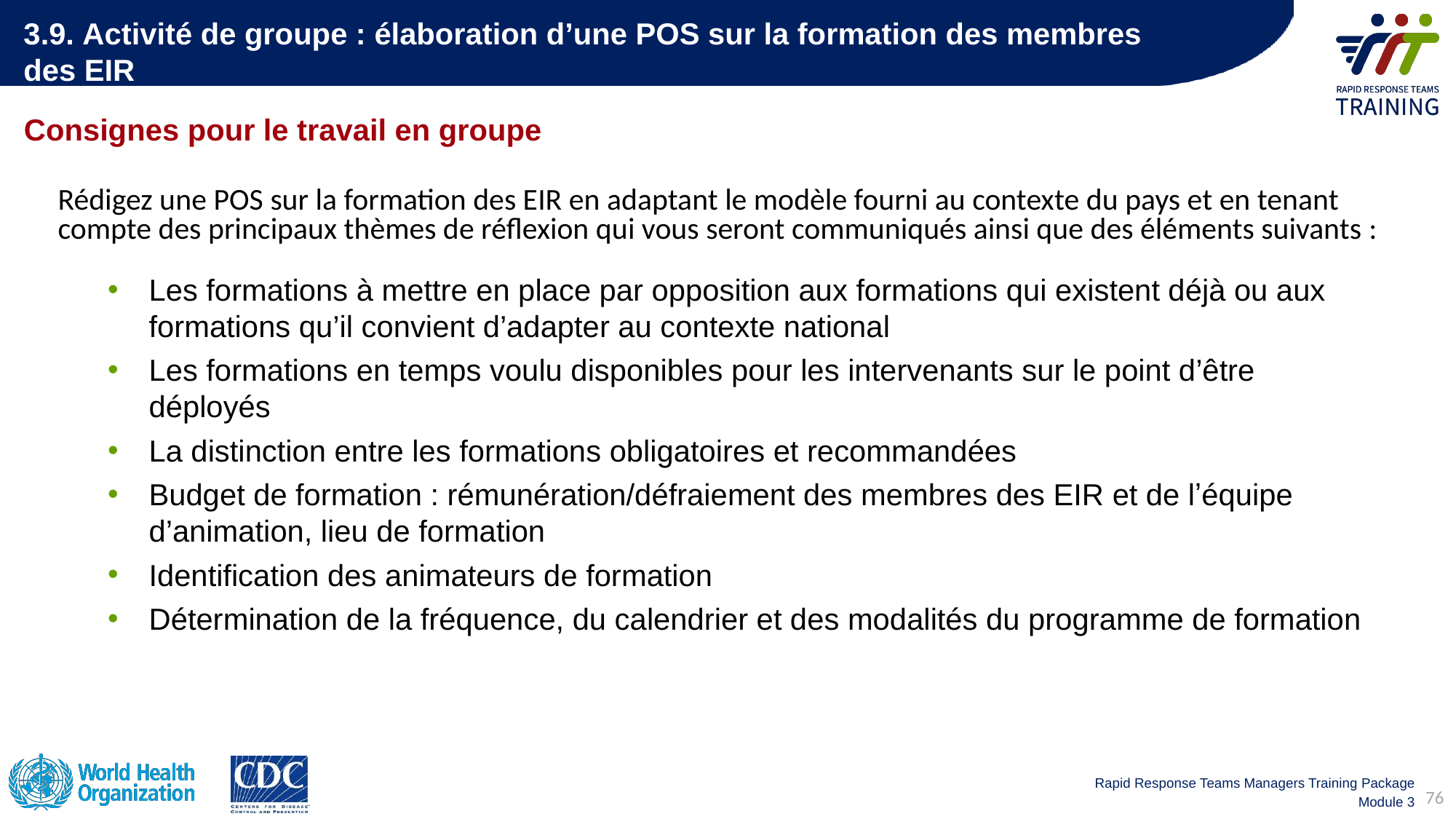

3.9. Activité de groupe : élaboration d’une POS sur la formation des membres des EIR
# Consignes pour le travail en groupe
Rédigez une POS sur la formation des EIR en adaptant le modèle fourni au contexte du pays et en tenant compte des principaux thèmes de réflexion qui vous seront communiqués ainsi que des éléments suivants :
Les formations à mettre en place par opposition aux formations qui existent déjà ou aux formations qu’il convient d’adapter au contexte national
Les formations en temps voulu disponibles pour les intervenants sur le point d’être déployés
La distinction entre les formations obligatoires et recommandées
Budget de formation : rémunération/défraiement des membres des EIR et de lʼéquipe d’animation, lieu de formation
Identification des animateurs de formation
Détermination de la fréquence, du calendrier et des modalités du programme de formation
76